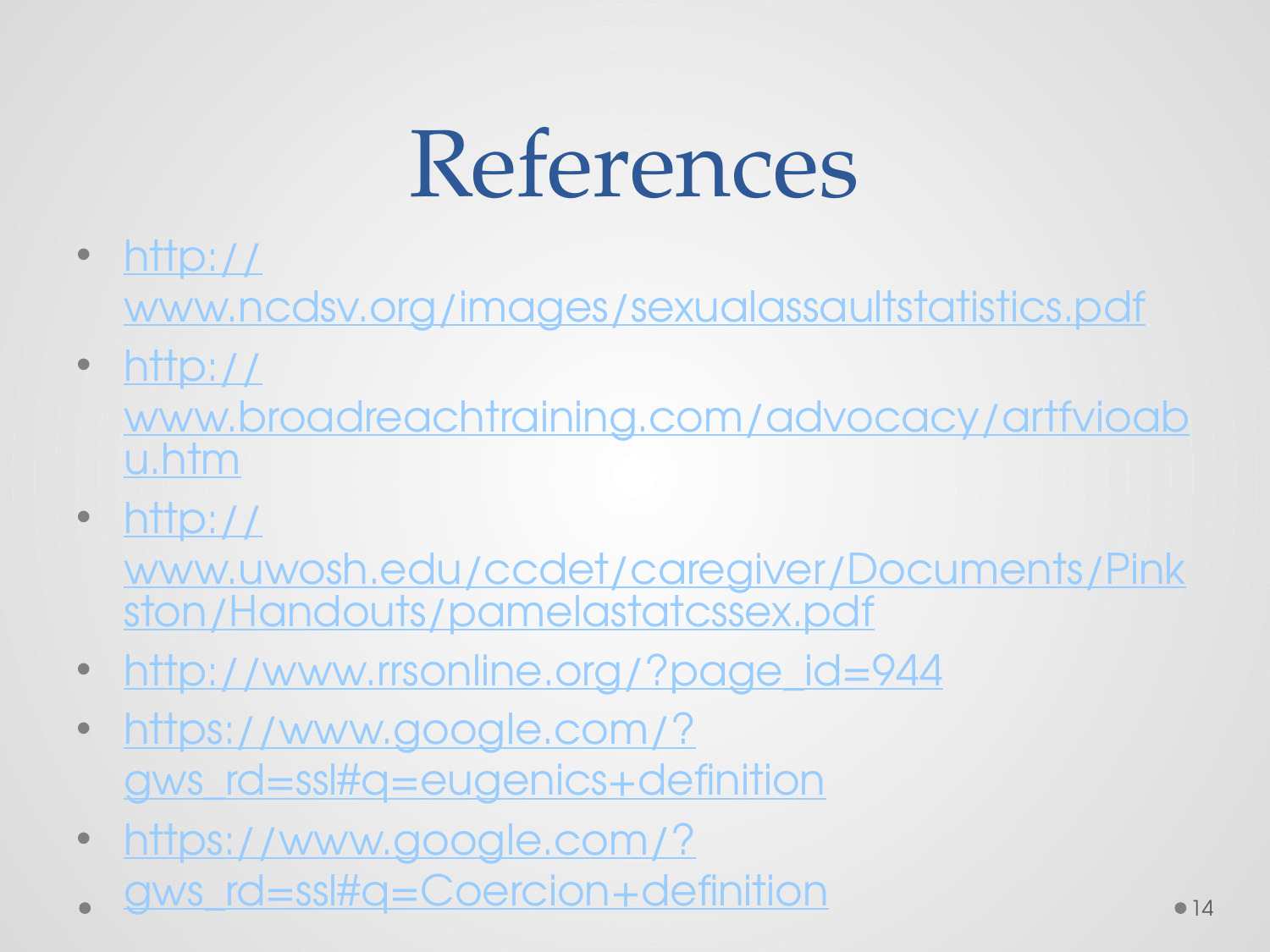

# References
http://www.ncdsv.org/images/sexualassaultstatistics.pdf
http://www.broadreachtraining.com/advocacy/artfvioabu.htm
http://www.uwosh.edu/ccdet/caregiver/Documents/Pinkston/Handouts/pamelastatcssex.pdf
http://www.rrsonline.org/?page_id=944
https://www.google.com/?gws_rd=ssl#q=eugenics+definition
https://www.google.com/?gws_rd=ssl#q=Coercion+definition

14